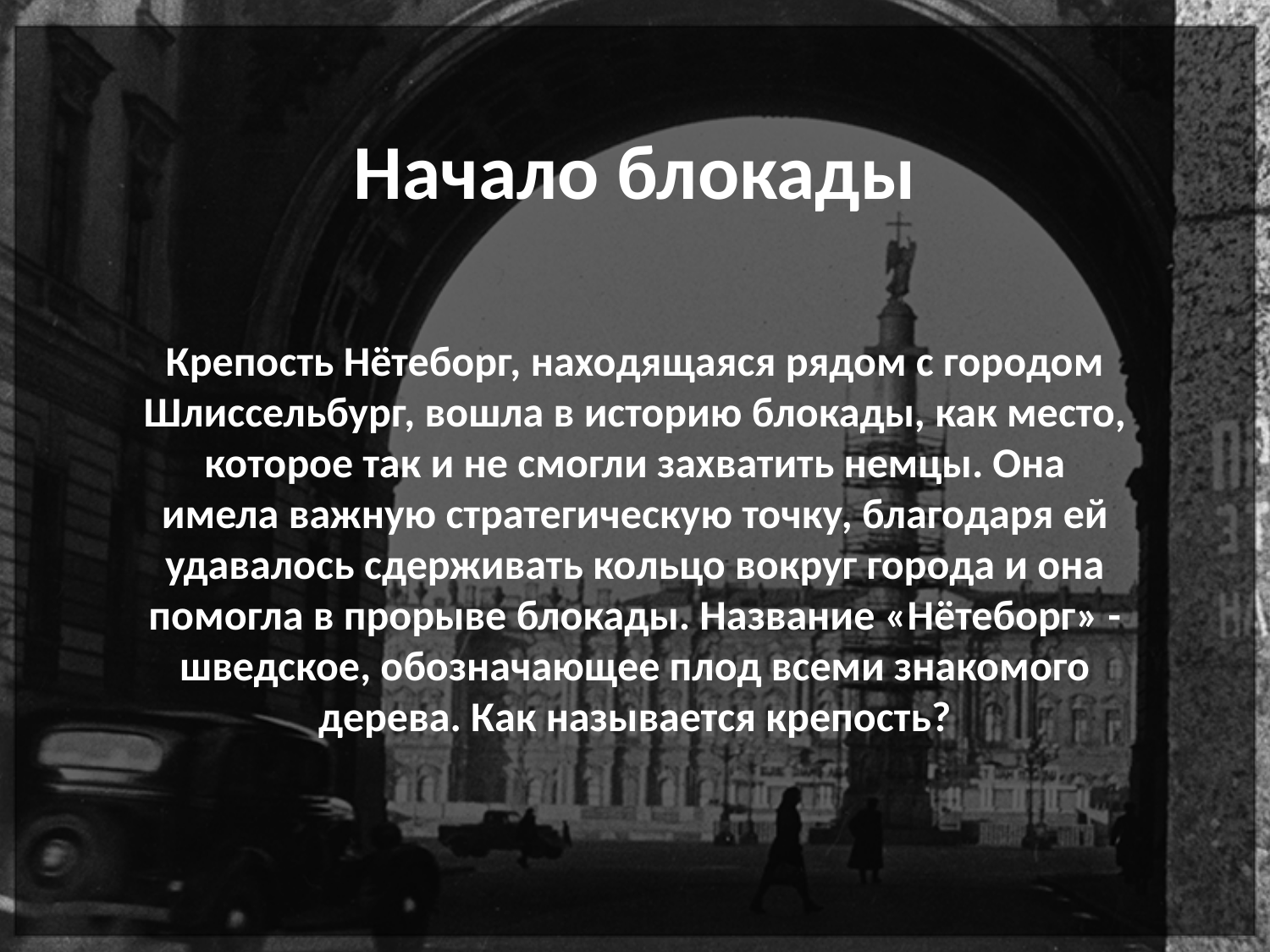

Начало блокады
Крепость Нётеборг, находящаяся рядом с городом Шлиссельбург, вошла в историю блокады, как место, которое так и не смогли захватить немцы. Она имела важную стратегическую точку, благодаря ей удавалось сдерживать кольцо вокруг города и она помогла в прорыве блокады. Название «Нётеборг» - шведское, обозначающее плод всеми знакомого дерева. Как называется крепость?